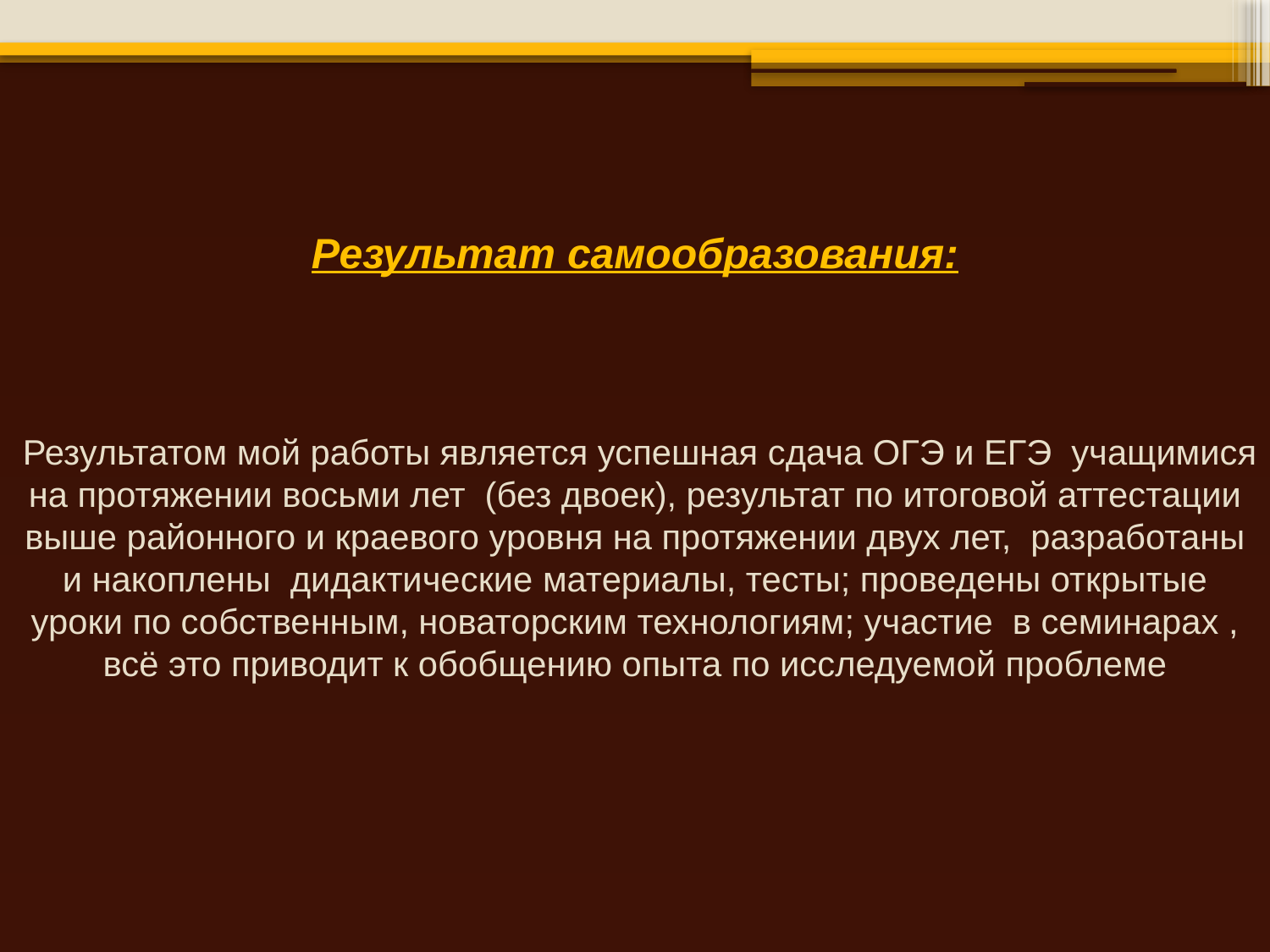

# Результат самообразования: Результатом мой работы является успешная сдача ОГЭ и ЕГЭ  учащимися на протяжении восьми лет  (без двоек), результат по итоговой аттестации выше районного и краевого уровня на протяжении двух лет,  разработаны и накоплены  дидактические материалы, тесты; проведены открытые уроки по собственным, новаторским технологиям; участие  в семинарах , всё это приводит к обобщению опыта по исследуемой проблеме